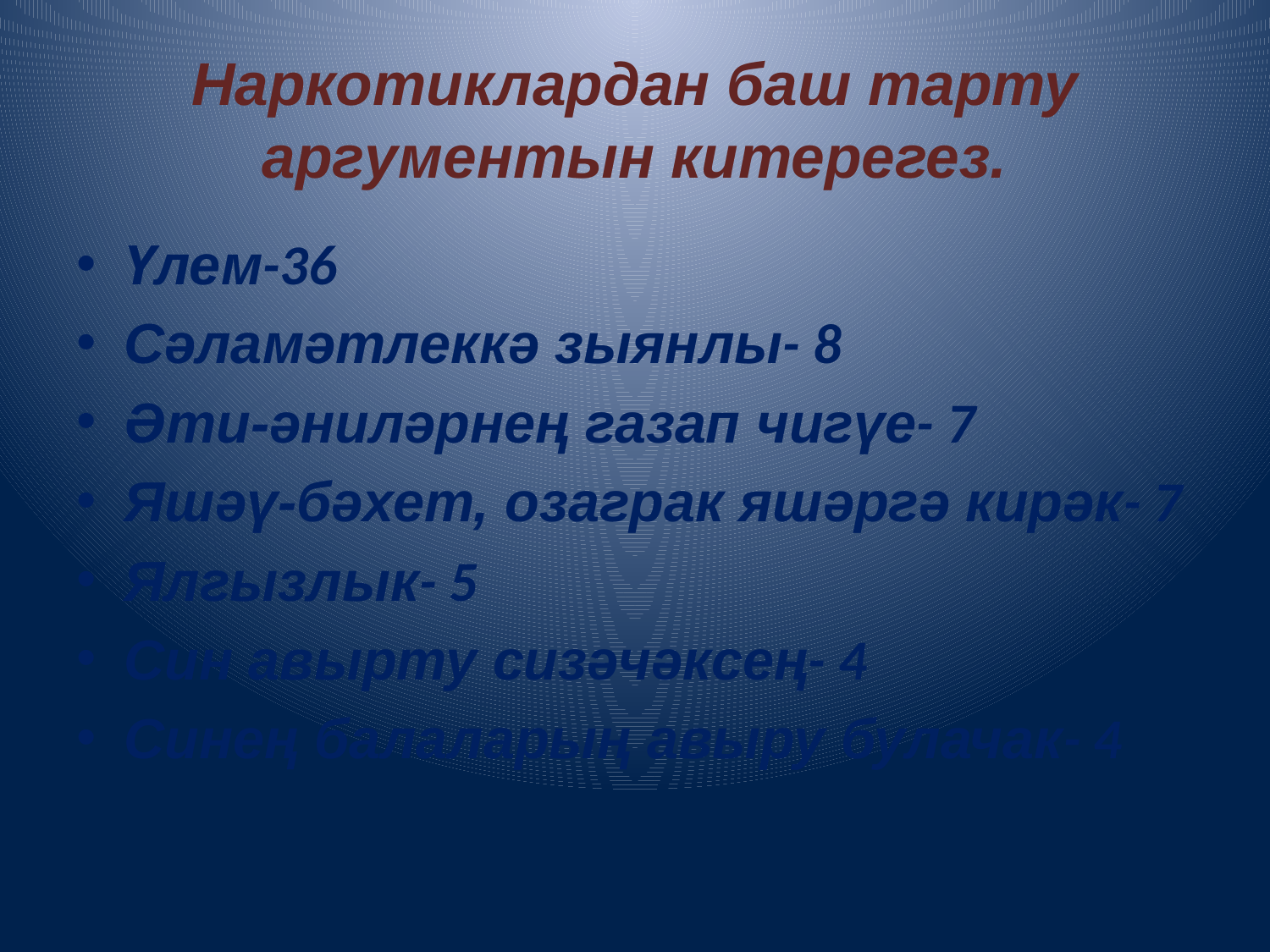

# Наркотиклардан баш тарту аргументын китерегез.
Үлем-36
Сәламәтлеккә зыянлы- 8
Әти-әниләрнең газап чигүе- 7
Яшәү-бәхет, озаграк яшәргә кирәк- 7
Ялгызлык- 5
Син авырту сизәчәксең- 4
Синең балаларың авыру булачак- 4